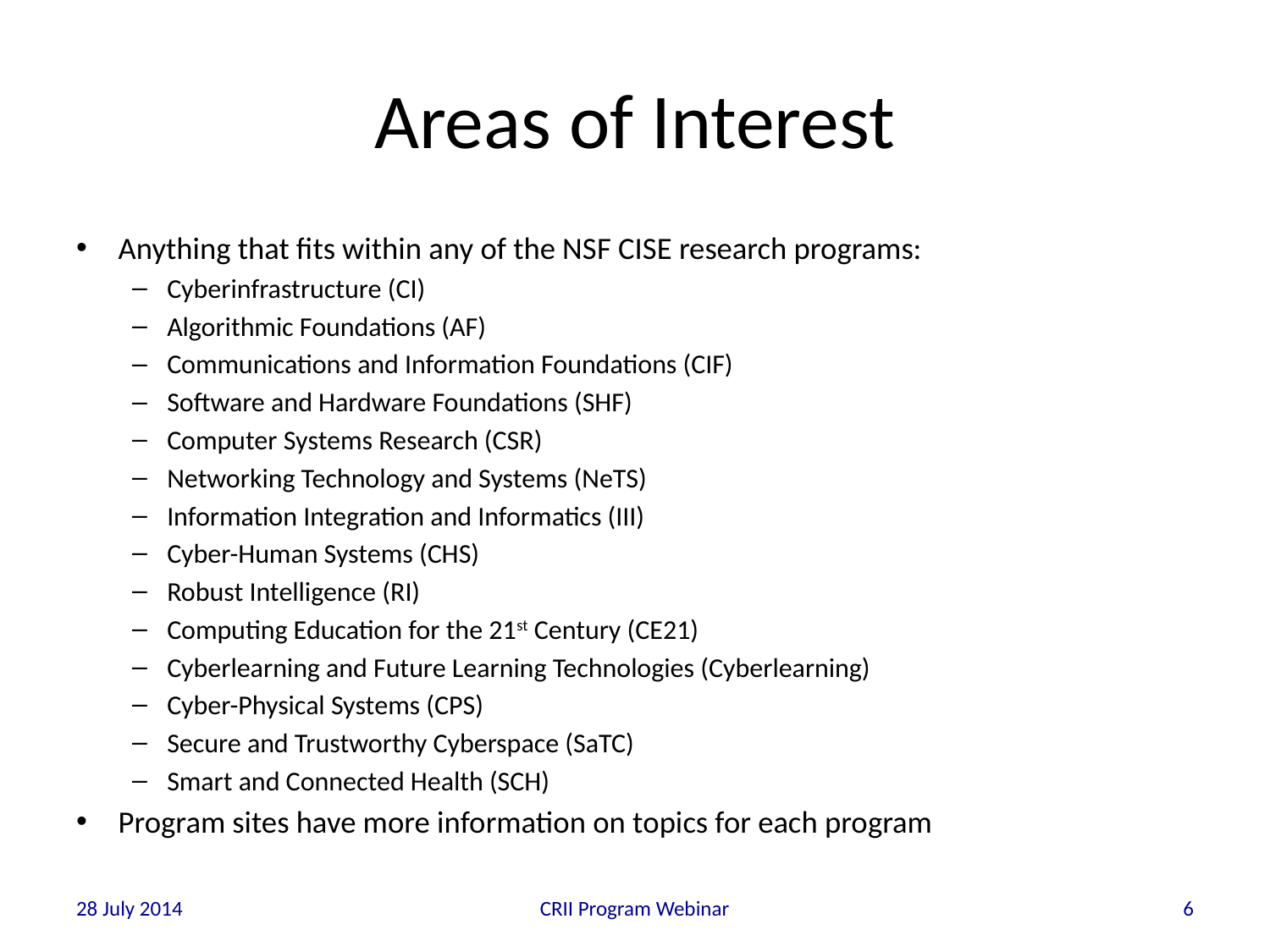

# Areas of Interest
Anything that fits within any of the NSF CISE research programs:
Cyberinfrastructure (CI)
Algorithmic Foundations (AF)
Communications and Information Foundations (CIF)
Software and Hardware Foundations (SHF)
Computer Systems Research (CSR)
Networking Technology and Systems (NeTS)
Information Integration and Informatics (III)
Cyber-Human Systems (CHS)
Robust Intelligence (RI)
Computing Education for the 21st Century (CE21)
Cyberlearning and Future Learning Technologies (Cyberlearning)
Cyber-Physical Systems (CPS)
Secure and Trustworthy Cyberspace (SaTC)
Smart and Connected Health (SCH)
Program sites have more information on topics for each program
28 July 2014
CRII Program Webinar
6